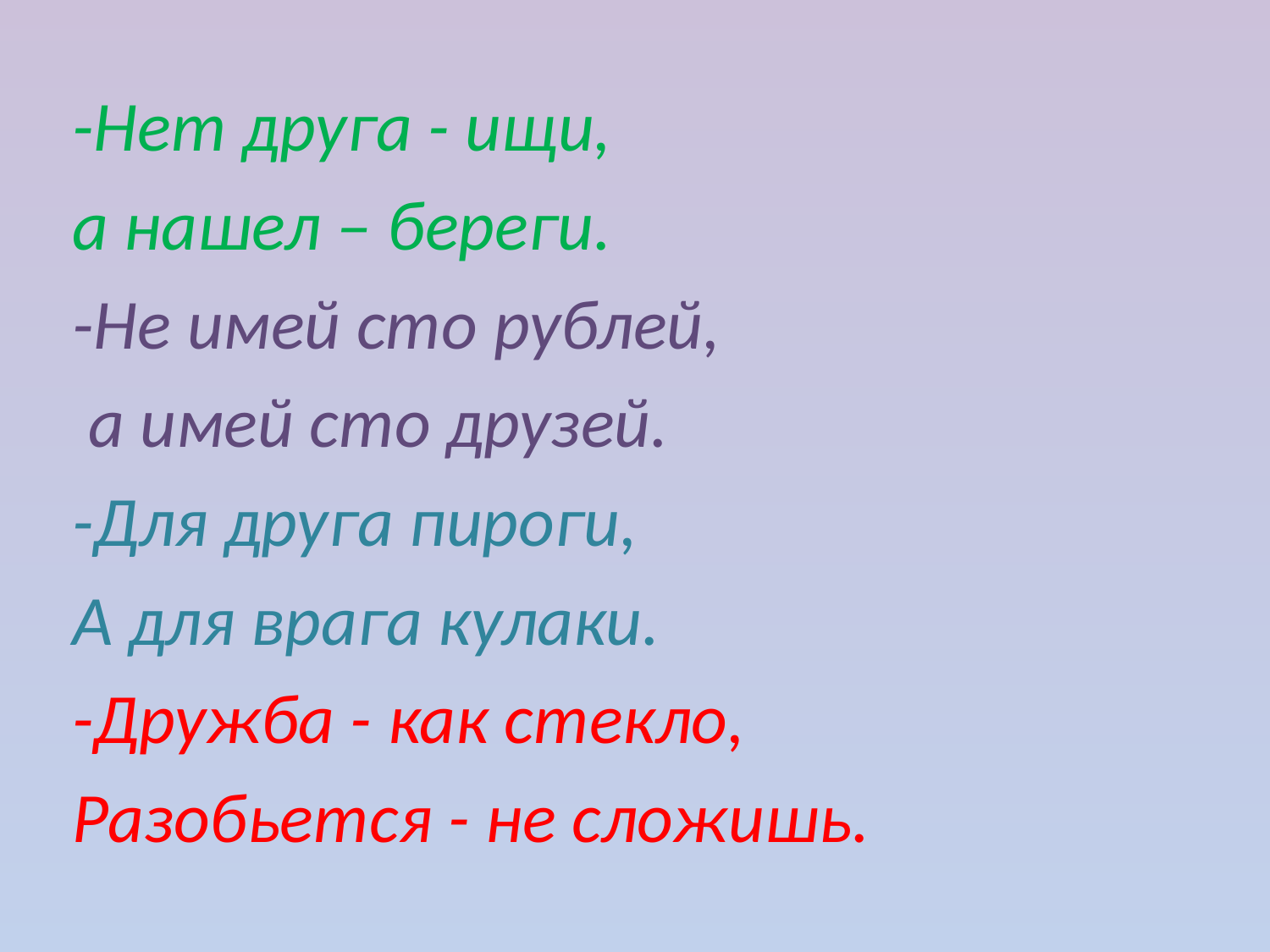

-Нет друга - ищи,
а нашел – береги.
-Не имей сто рублей,
 а имей сто друзей.
-Для друга пироги,
А для врага кулаки.
-Дружба - как стекло,
Разобьется - не сложишь.